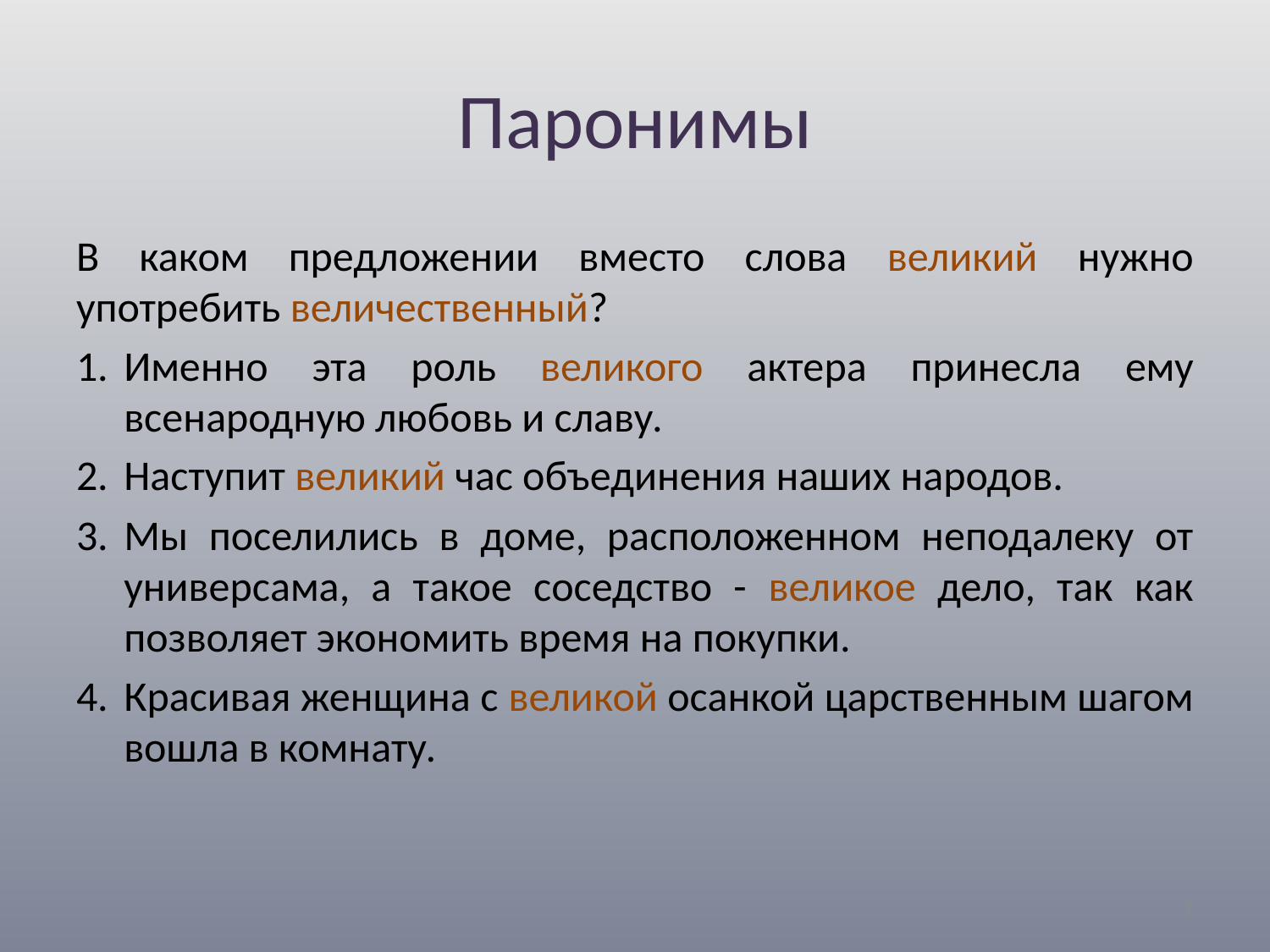

# Паронимы
В каком предложении вместо слова великий нужно употребить величественный?
Именно эта роль великого актера принесла ему всенародную любовь и славу.
Наступит великий час объединения наших народов.
Мы поселились в доме, расположенном неподалеку от универсама, а такое соседство - великое дело, так как позволяет экономить время на покупки.
Красивая женщина с великой осанкой царственным шагом вошла в комнату.

7